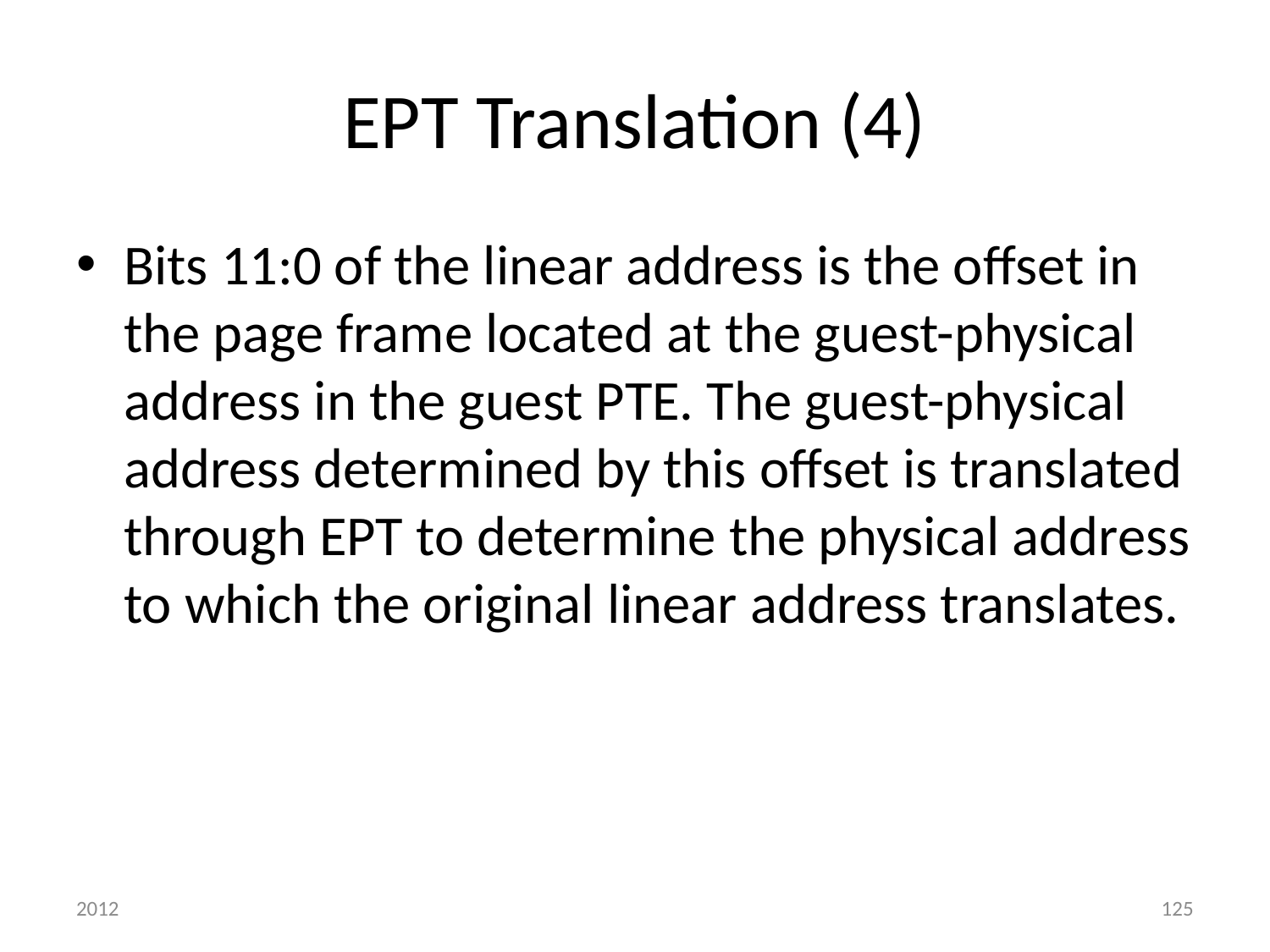

# EPT Translation (4)
Bits 11:0 of the linear address is the offset in the page frame located at the guest-physical address in the guest PTE. The guest-physical address determined by this offset is translated through EPT to determine the physical address to which the original linear address translates.

2012

125